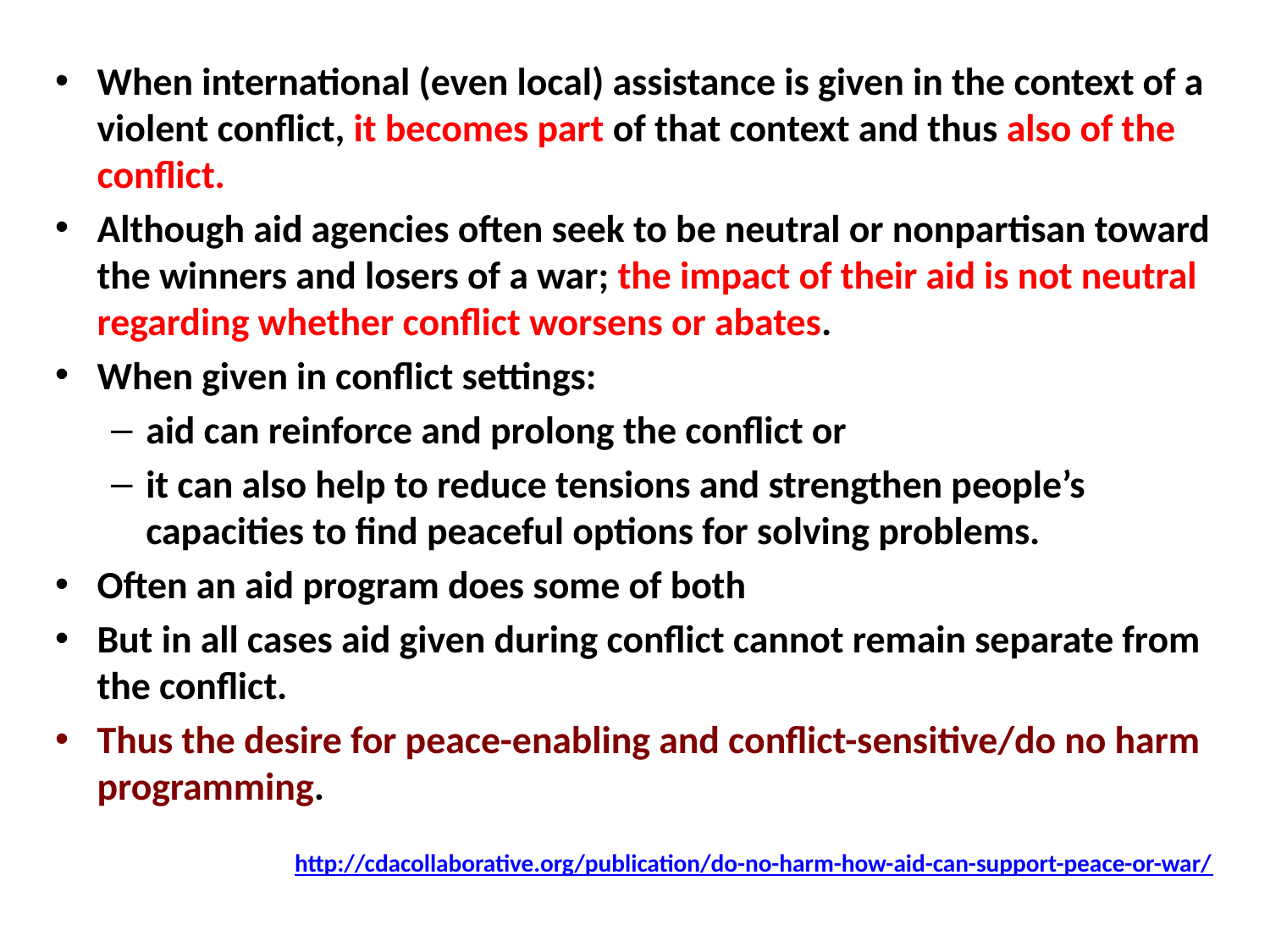

When international (even local) assistance is given in the context of a violent conflict, it becomes part of that context and thus also of the conflict.
Although aid agencies often seek to be neutral or nonpartisan toward the winners and losers of a war; the impact of their aid is not neutral regarding whether conflict worsens or abates.
When given in conflict settings:
aid can reinforce and prolong the conflict or
it can also help to reduce tensions and strengthen people’s capacities to find peaceful options for solving problems.
Often an aid program does some of both
But in all cases aid given during conflict cannot remain separate from the conflict.
Thus the desire for peace-enabling and conflict-sensitive/do no harm programming.

http://cdacollaborative.org/publication/do-no-harm-how-aid-can-support-peace-or-war/